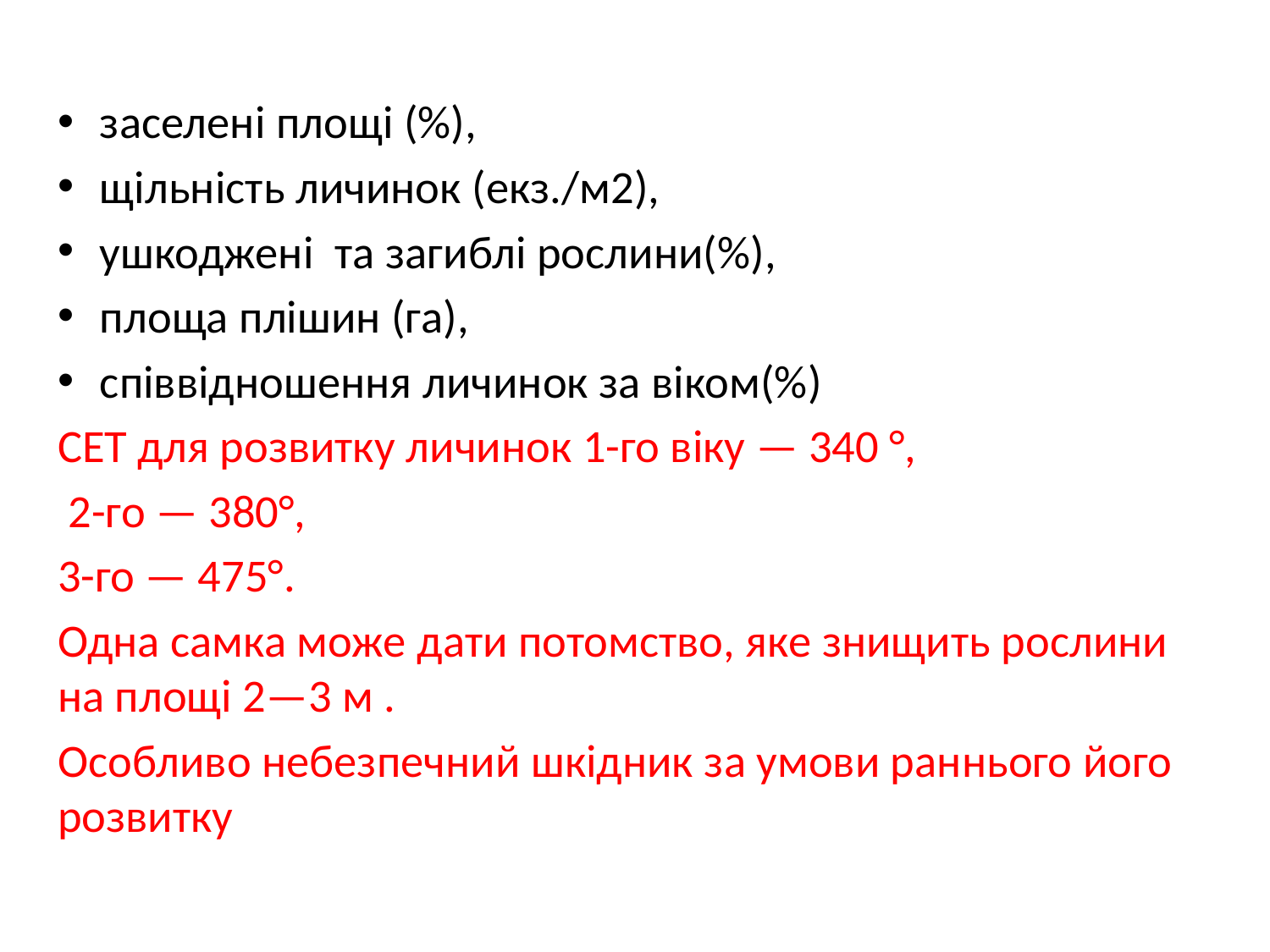

заселені площі (%),
щільність личинок (екз./м2),
ушкоджені  та загиблі рослини(%),
площа плішин (га),
співвідношення личинок за віком(%)
СЕТ для розвитку личинок 1-го віку — 340 °,
 2-го — 380°,
3-го — 475°.
Одна самка може дати потомство, яке знищить рослини на площі 2—3 м .
Особливо небезпечний шкідник за умови раннього його розвитку